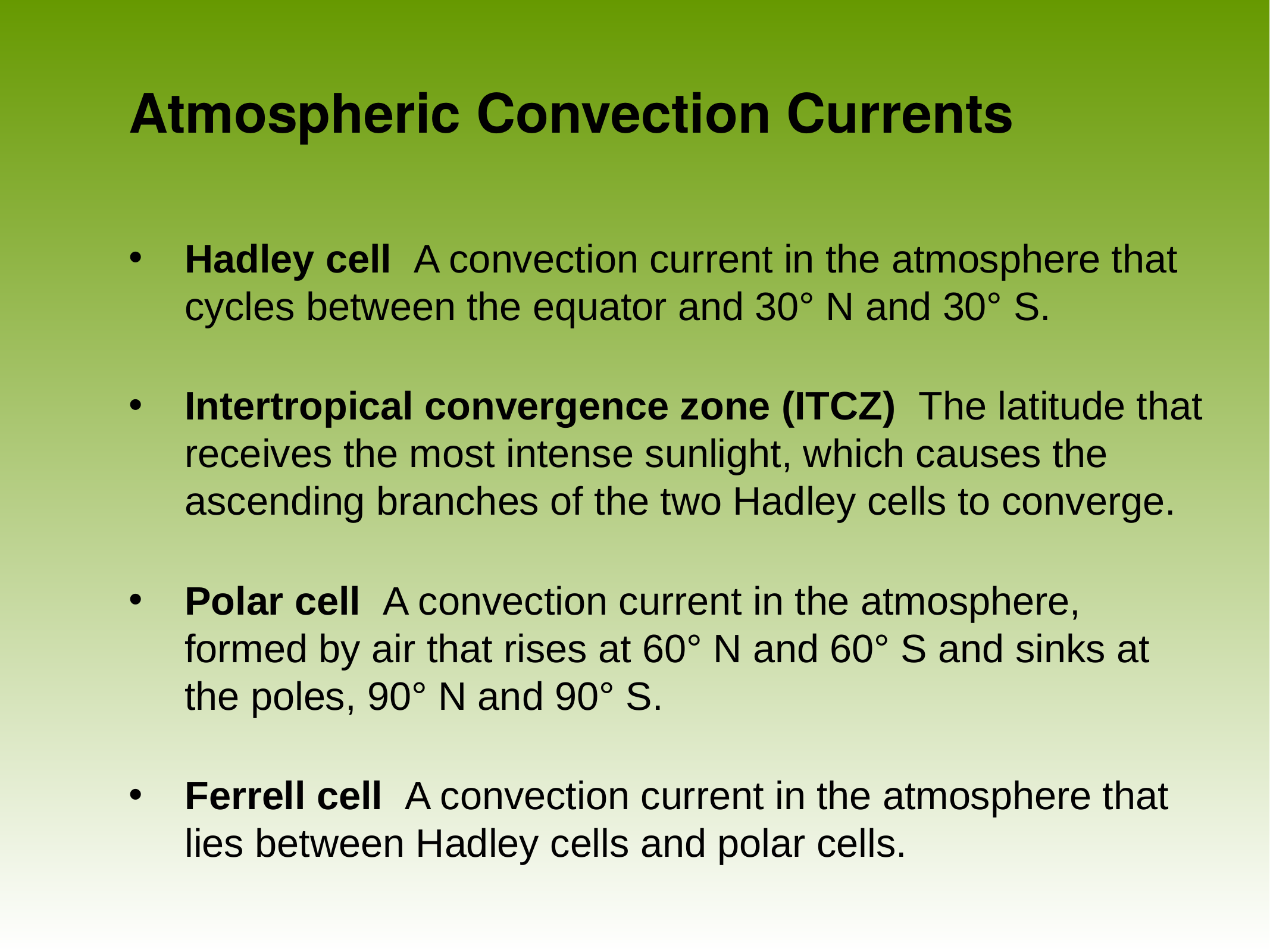

# Atmospheric Convection Currents
Hadley cell  A convection current in the atmosphere that cycles between the equator and 30° N and 30° S.
Intertropical convergence zone (ITCZ)  The latitude that receives the most intense sunlight, which causes the ascending branches of the two Hadley cells to converge.
Polar cell  A convection current in the atmosphere, formed by air that rises at 60° N and 60° S and sinks at the poles, 90° N and 90° S.
Ferrell cell  A convection current in the atmosphere that lies between Hadley cells and polar cells.